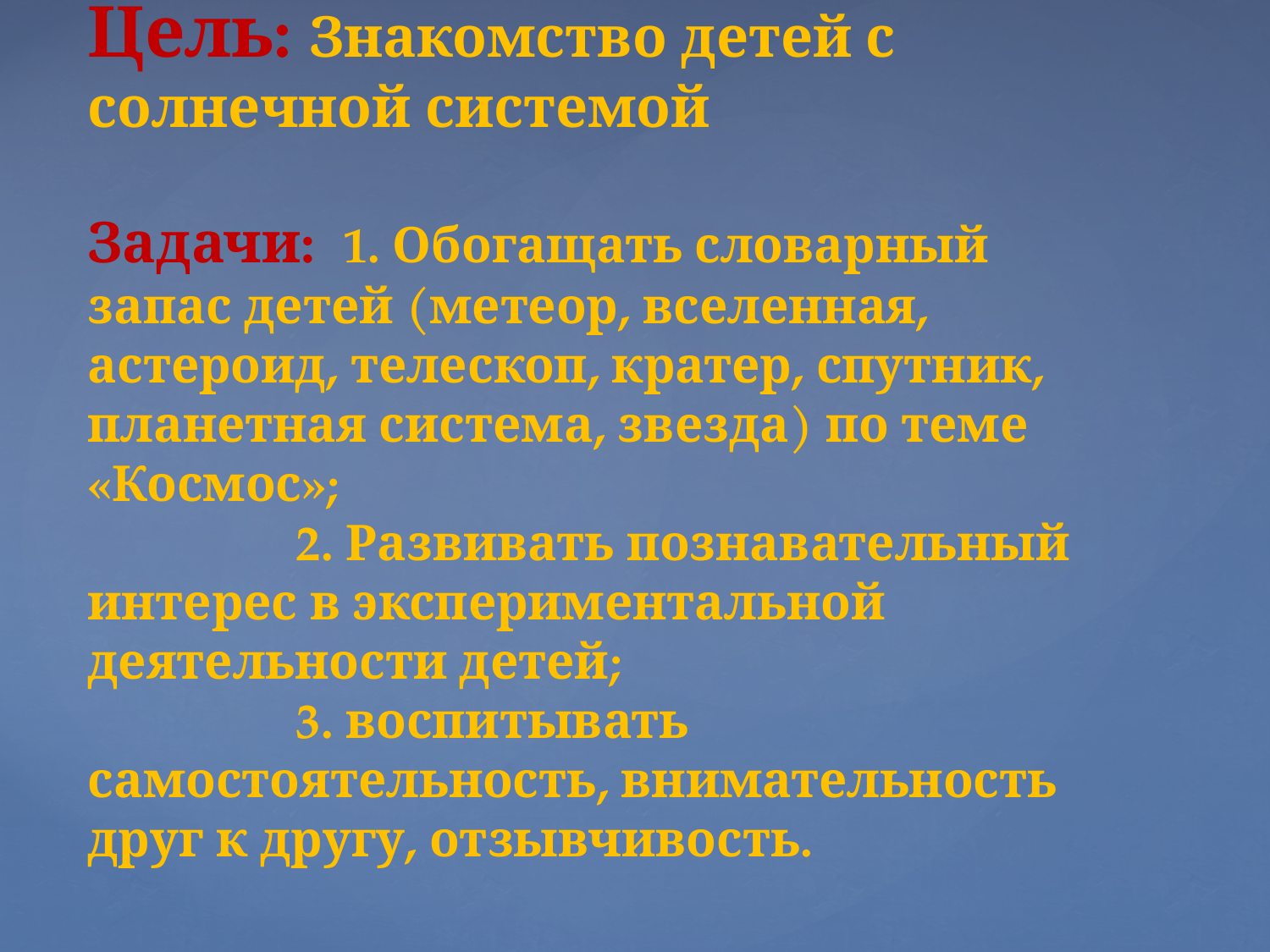

# Цель: Знакомство детей с солнечной системой Задачи:  1. Обогащать словарный запас детей (метеор, вселенная, астероид, телескоп, кратер, спутник, планетная система, звезда) по теме «Космос»; 2. Развивать познавательный интерес в экспериментальной деятельности детей; 3. воспитывать самостоятельность, внимательность друг к другу, отзывчивость.